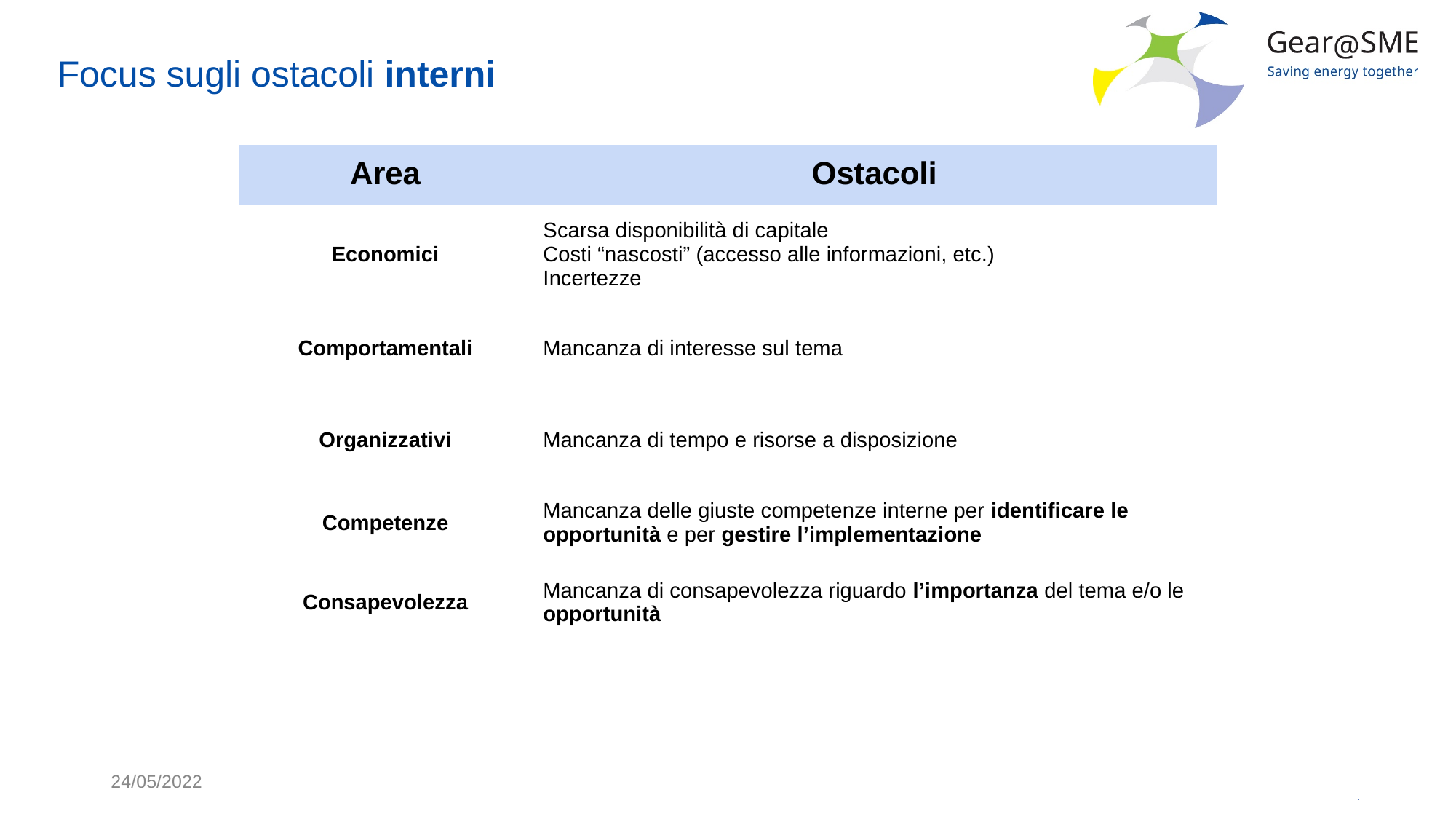

# Focus sugli ostacoli interni
| Area | Ostacoli |
| --- | --- |
| Economici | Scarsa disponibilità di capitale Costi “nascosti” (accesso alle informazioni, etc.) Incertezze |
| Comportamentali | Mancanza di interesse sul tema |
| Organizzativi | Mancanza di tempo e risorse a disposizione |
| Competenze | Mancanza delle giuste competenze interne per identificare le opportunità e per gestire l’implementazione |
| Consapevolezza | Mancanza di consapevolezza riguardo l’importanza del tema e/o le opportunità |

24/05/2022